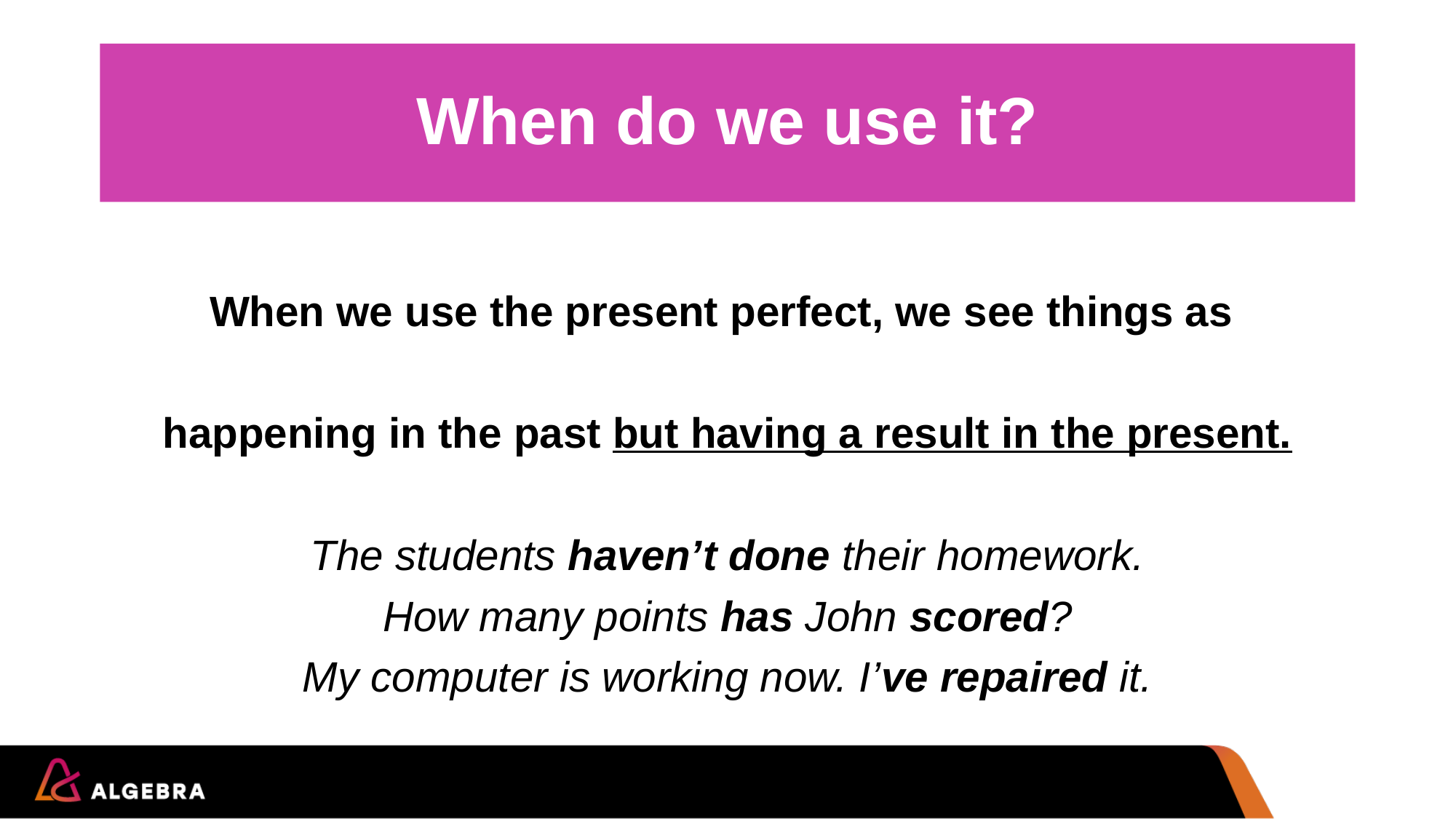

# When do we use it?

When we use the present perfect, we see things as

happening in the past but having a result in the present.

The students haven’t done their homework.
How many points has John scored?
My computer is working now. I’ve repaired it.